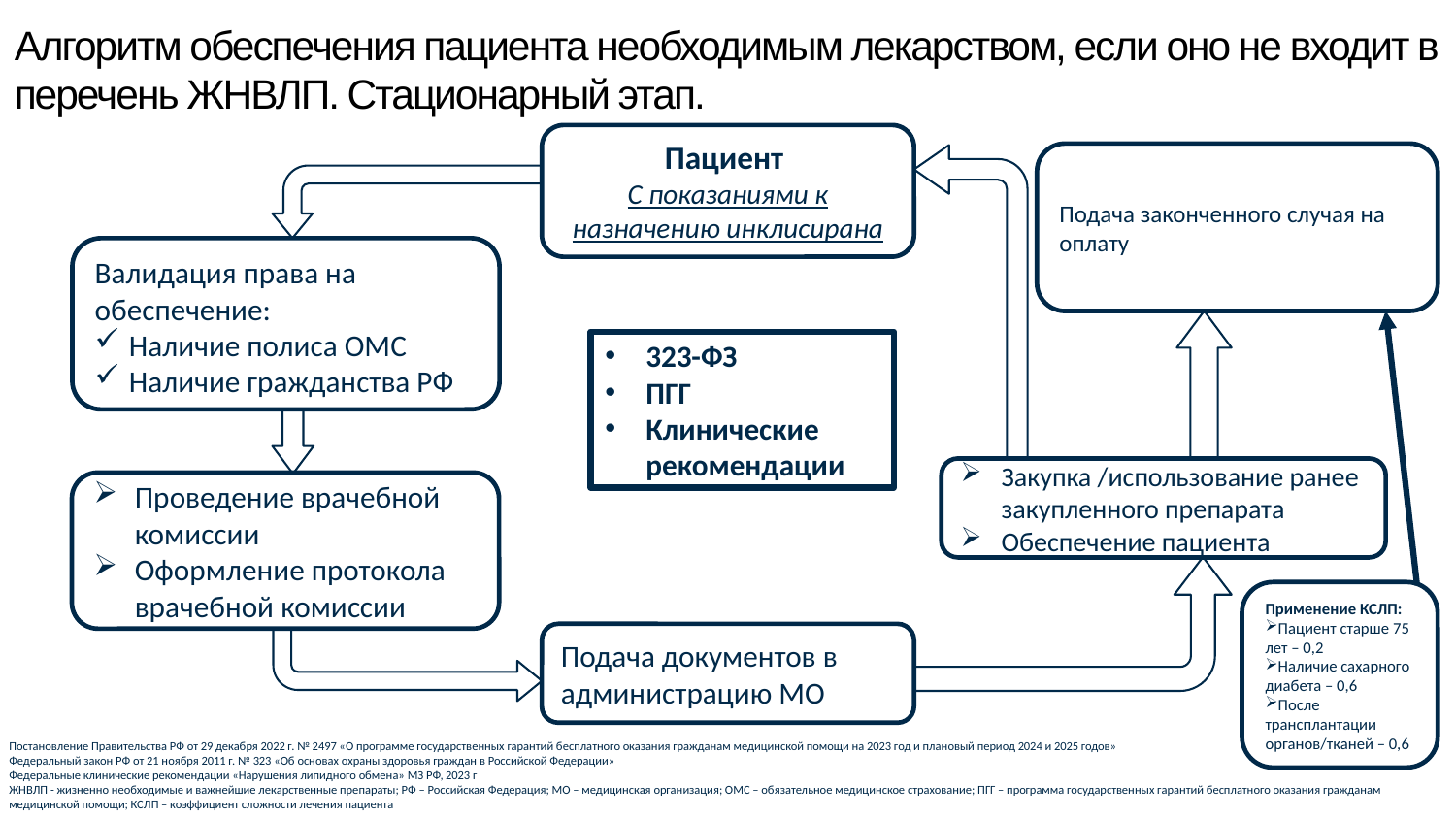

Алгоритм обеспечения пациента необходимым лекарством, если оно не входит в перечень ЖНВЛП. Стационарный этап.

Пациент
С показаниями к назначению инклисирана
Подача законченного случая на оплату

Валидация права на обеспечение:
Наличие полиса ОМС
Наличие гражданства РФ

323-ФЗ
ПГГ
Клинические рекомендации

Закупка /использование ранее закупленного препарата
Обеспечение пациента

Проведение врачебной комиссии
Оформление протокола врачебной комиссии
Применение КСЛП:
Пациент старше 75 лет – 0,2
Наличие сахарного диабета – 0,6
После трансплантации органов/тканей – 0,6
Подача документов в администрацию МО

Постановление Правительства РФ от 29 декабря 2022 г. № 2497 «О программе государственных гарантий бесплатного оказания гражданам медицинской помощи на 2023 год и плановый период 2024 и 2025 годов»
Федеральный закон РФ от 21 ноября 2011 г. № 323 «Об основах охраны здоровья граждан в Российской Федерации»
Федеральные клинические рекомендации «Нарушения липидного обмена» МЗ РФ, 2023 г
ЖНВЛП - жизненно необходимые и важнейшие лекарственные препараты; РФ – Российская Федерация; МО – медицинская организация; ОМС – обязательное медицинское страхование; ПГГ – программа государственных гарантий бесплатного оказания гражданам медицинской помощи; КСЛП – коэффициент сложности лечения пациента